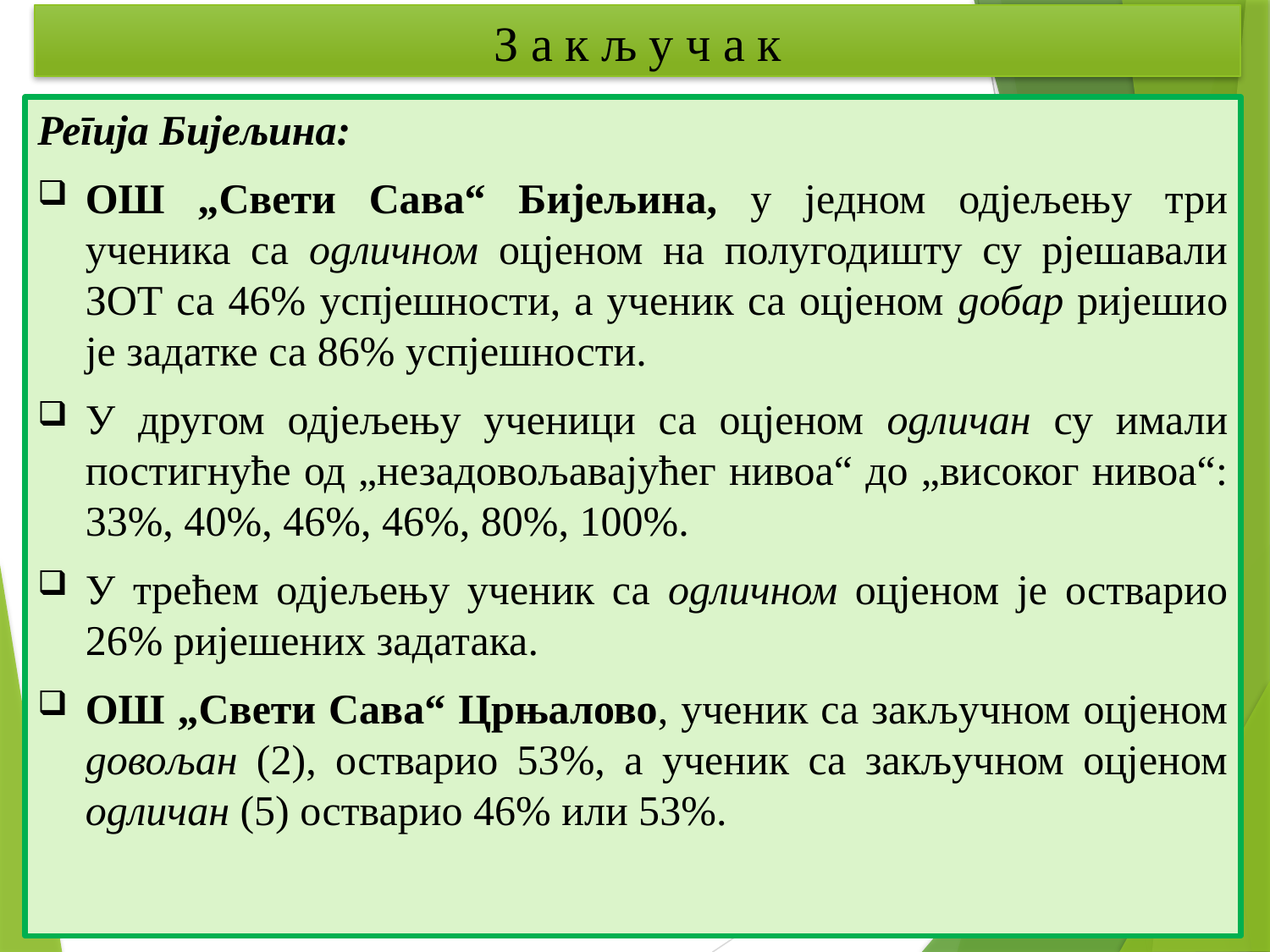

З а к љ у ч а к
#
Регија Бијељина:
ОШ „Свети Сава“ Бијељина, у једном одјељењу три ученика са одличном оцјеном на полугодишту су рјешавали ЗОТ са 46% успјешности, а ученик са оцјеном добар ријешио је задатке са 86% успјешности.
У другом одјељењу ученици са оцјеном одличан су имали постигнуће од „незадовољавајућег нивоа“ до „високог нивоа“: 33%, 40%, 46%, 46%, 80%, 100%.
У трећем одјељењу ученик са одличном оцјеном је остварио 26% ријешених задатака.
ОШ „Свети Сава“ Црњалово, ученик са закључном оцјеном довољан (2), остварио 53%, а ученик са закључном оцјеном одличан (5) остварио 46% или 53%.